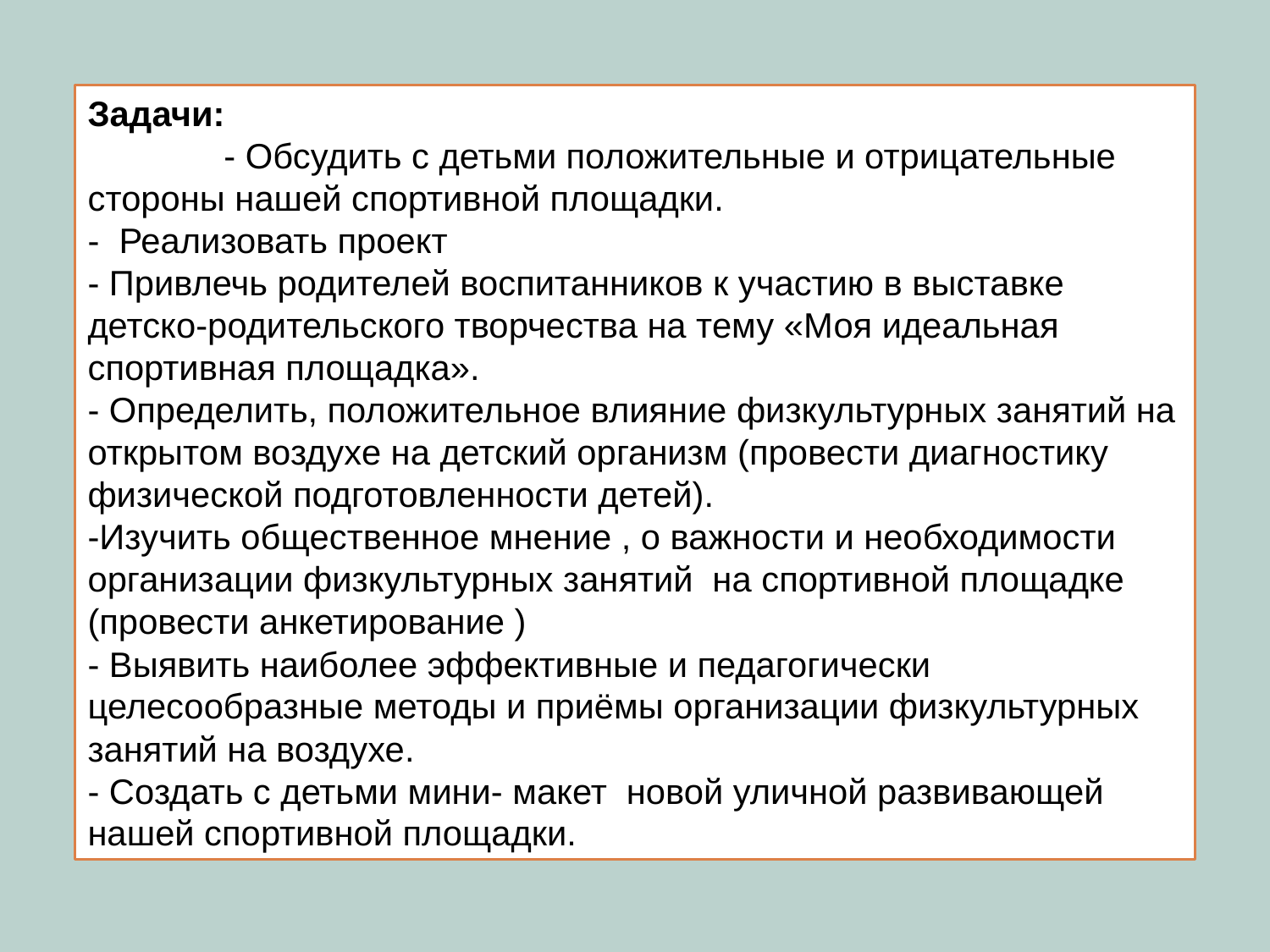

Задачи:                                                                                                                 - Обсудить с детьми положительные и отрицательные стороны нашей спортивной площадки.
-  Реализовать проект
- Привлечь родителей воспитанников к участию в выставке детско-родительского творчества на тему «Моя идеальная спортивная площадка».
- Определить, положительное влияние физкультурных занятий на открытом воздухе на детский организм (провести диагностику физической подготовленности детей).
-Изучить общественное мнение , о важности и необходимости  организации физкультурных занятий  на спортивной площадке (провести анкетирование )
- Выявить наиболее эффективные и педагогически целесообразные методы и приёмы организации физкультурных занятий на воздухе.
- Создать с детьми мини- макет  новой уличной развивающей  нашей спортивной площадки.